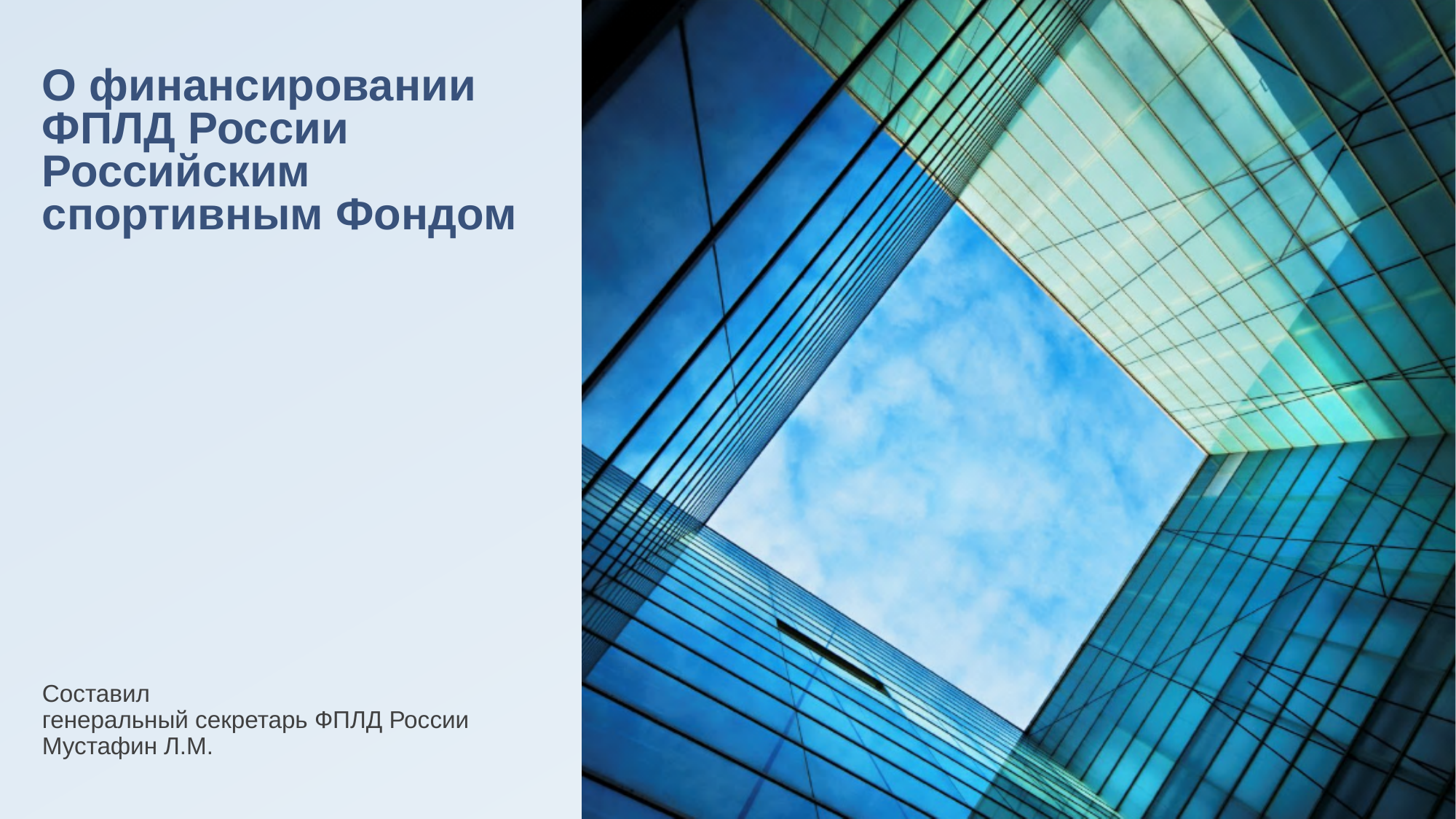

# О финансировании ФПЛД России Российским спортивным Фондом
Составил
генеральный секретарь ФПЛД России Мустафин Л.М.